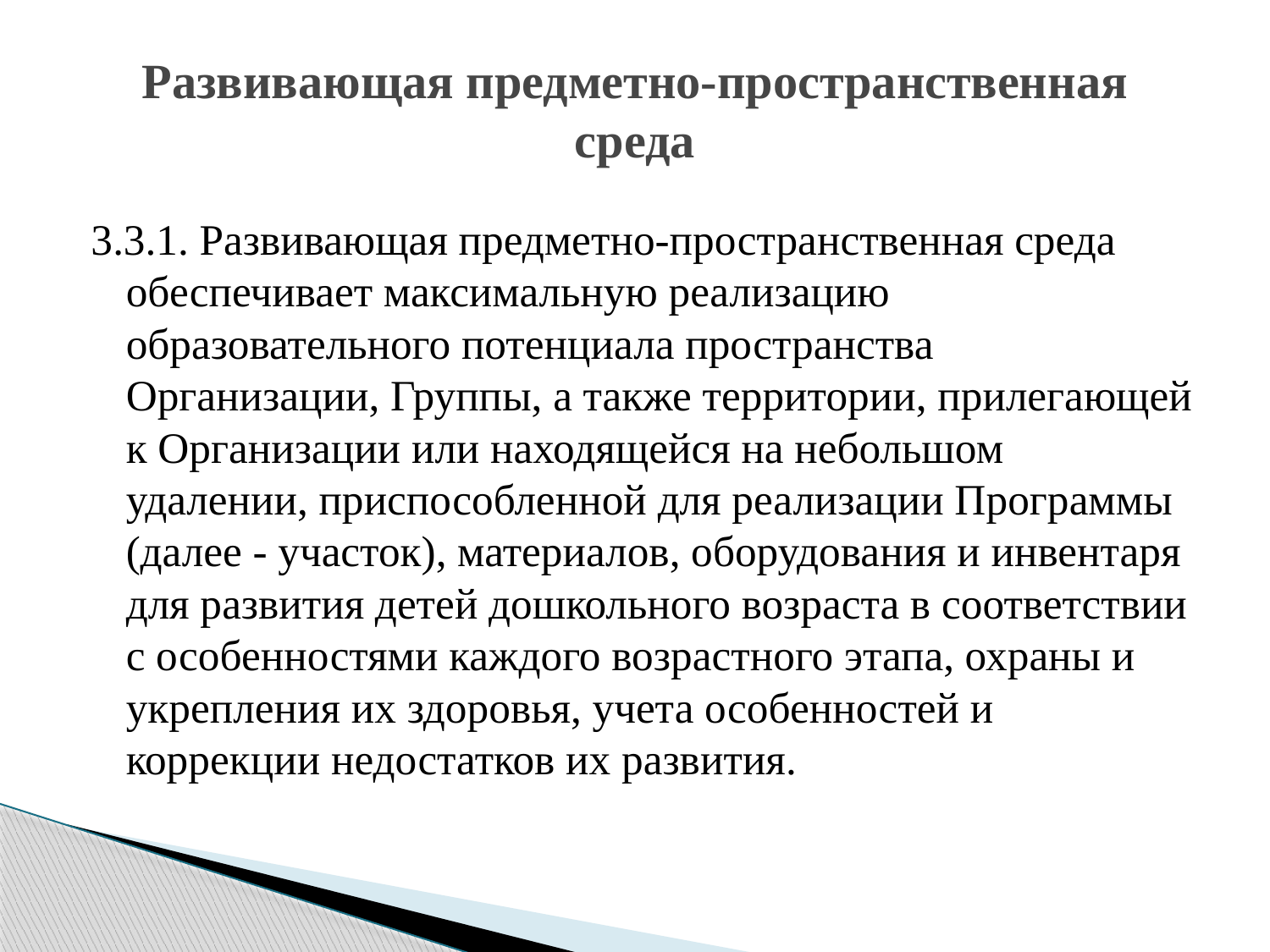

# Развивающая предметно-пространственная среда
3.3.1. Развивающая предметно-пространственная среда обеспечивает максимальную реализацию образовательного потенциала пространства Организации, Группы, а также территории, прилегающей к Организации или находящейся на небольшом удалении, приспособленной для реализации Программы (далее - участок), материалов, оборудования и инвентаря для развития детей дошкольного возраста в соответствии с особенностями каждого возрастного этапа, охраны и укрепления их здоровья, учета особенностей и коррекции недостатков их развития.